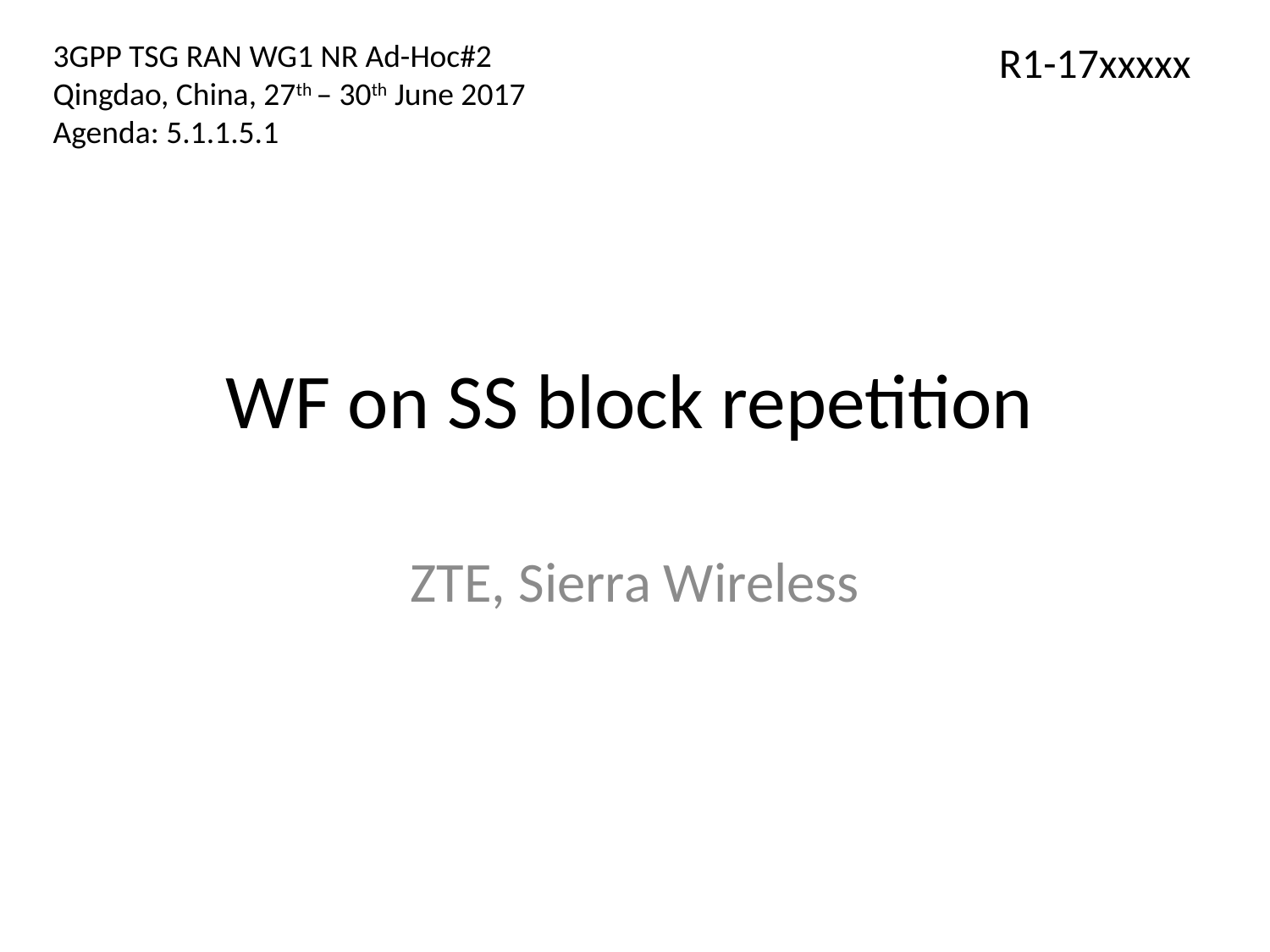

3GPP TSG RAN WG1 NR Ad-Hoc#2
Qingdao, China, 27th – 30th June 2017
Agenda: 5.1.1.5.1
R1-17xxxxx
# WF on SS block repetition
ZTE, Sierra Wireless